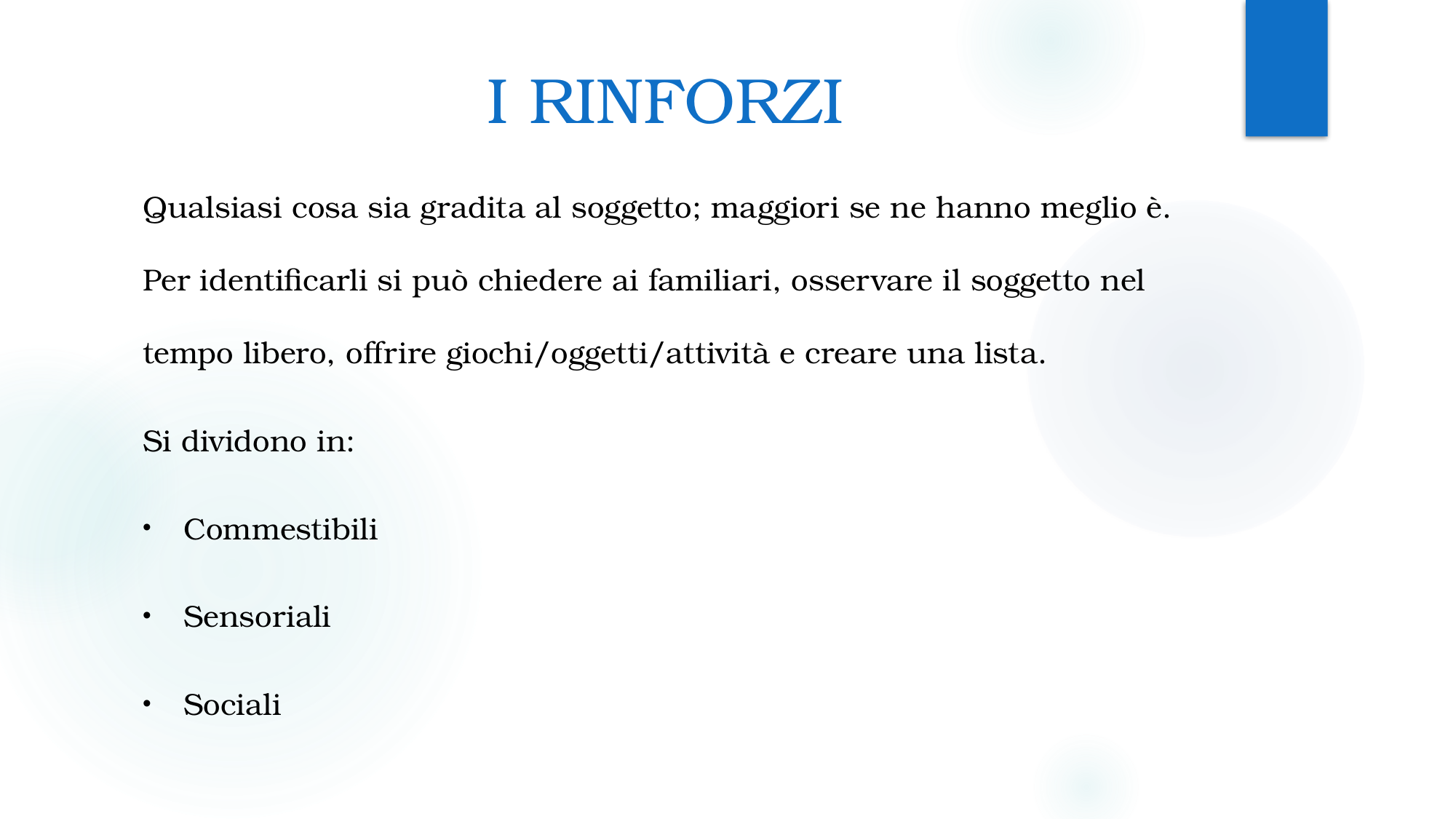

# I RINFORZI
Qualsiasi cosa sia gradita al soggetto; maggiori se ne hanno meglio è. Per identificarli si può chiedere ai familiari, osservare il soggetto nel tempo libero, offrire giochi/oggetti/attività e creare una lista.
Si dividono in:
Commestibili
Sensoriali
Sociali